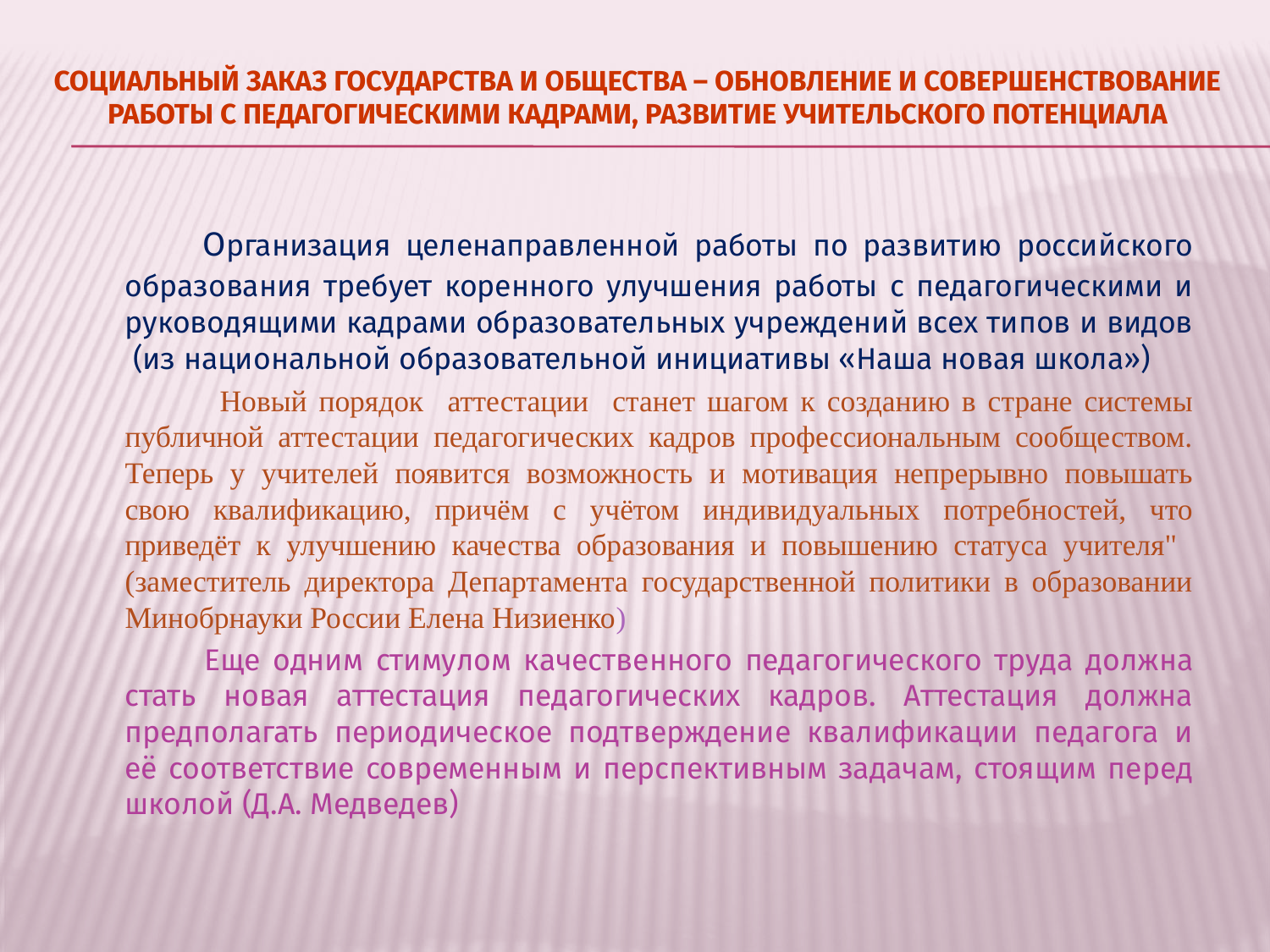

# Социальный заказ государства и общества – обновление и совершенствование работы с педагогическими кадрами, развитие учительского потенциала
      Организация целенаправленной работы по развитию российского образования требует коренного улучшения работы с педагогическими и руководящими кадрами образовательных учреждений всех типов и видов  (из национальной образовательной инициативы «Наша новая школа»)
            Новый порядок  аттестации  станет шагом к созданию в стране системы публичной аттестации педагогических кадров профессиональным сообществом. Теперь у учителей появится возможность и мотивация непрерывно повышать свою квалификацию, причём с учётом индивидуальных потребностей, что приведёт к улучшению качества образования и повышению статуса учителя"  (заместитель директора Департамента государственной политики в образовании Минобрнауки России Елена Низиенко)
          Еще одним стимулом качественного педагогического труда должна стать новая аттестация педагогических кадров. Аттестация должна предполагать периодическое подтверждение квалификации педагога и её соответствие современным и перспективным задачам, стоящим перед школой (Д.А. Медведев)